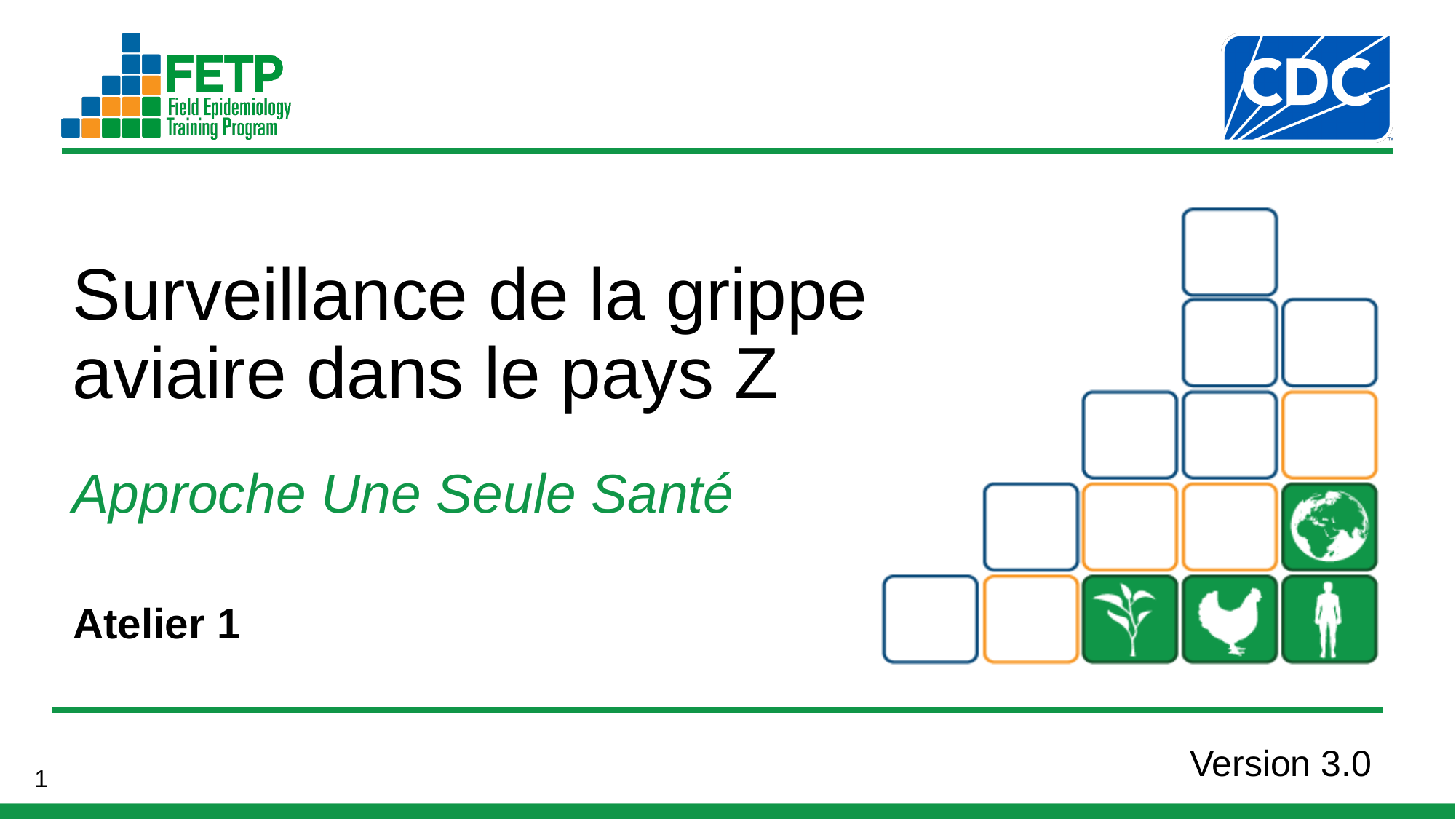

Surveillance de la grippe aviaire dans le pays Z
Atelier 1